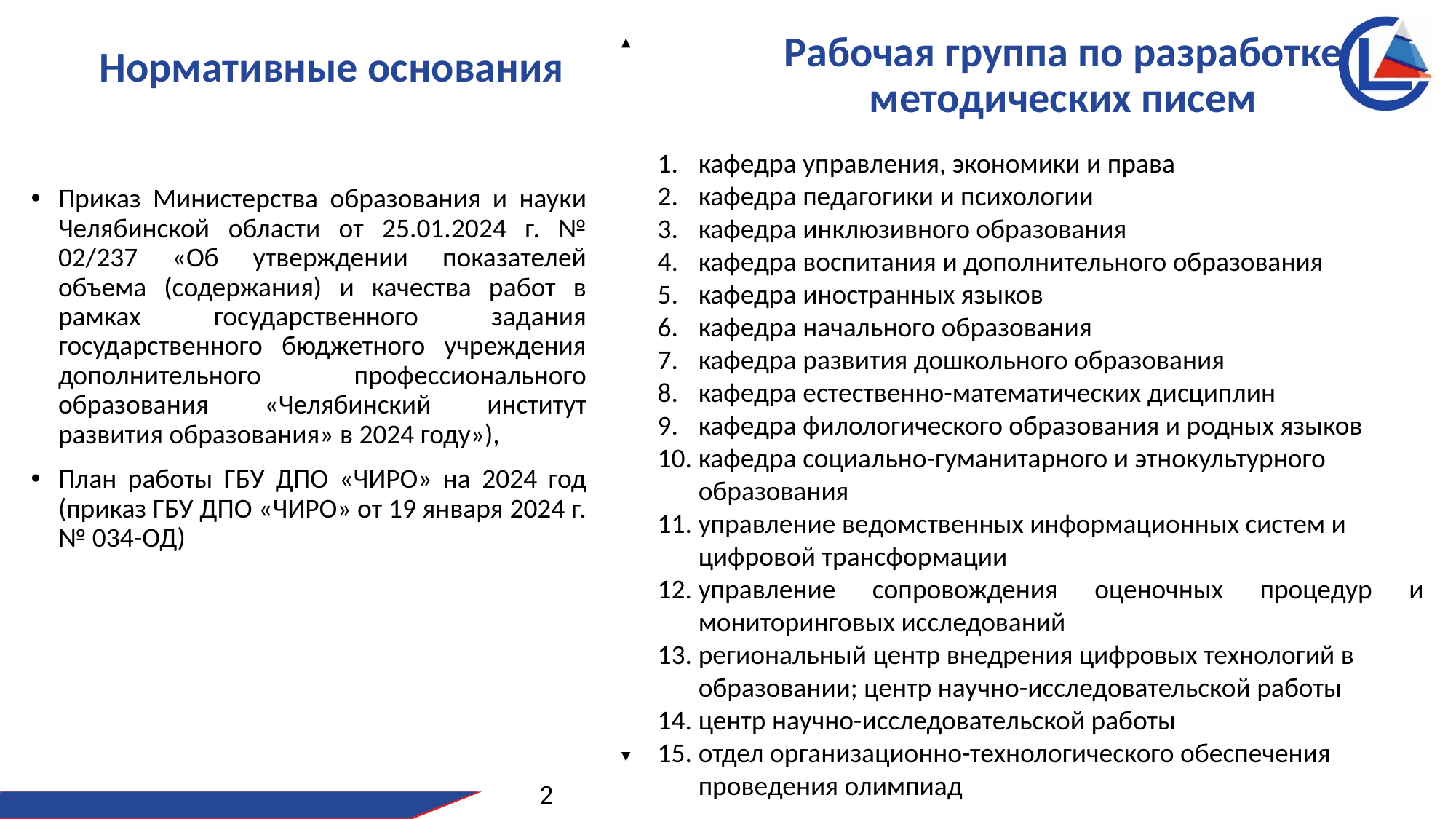

Нормативные основания
Рабочая группа по разработке методических писем
кафедра управления, экономики и права
кафедра педагогики и психологии
кафедра инклюзивного образования
кафедра воспитания и дополнительного образования
кафедра иностранных языков
кафедра начального образования
кафедра развития дошкольного образования
кафедра естественно-математических дисциплин
кафедра филологического образования и родных языков
кафедра социально-гуманитарного и этнокультурного образования
управление ведомственных информационных систем и цифровой трансформации
управление сопровождения оценочных процедур и мониторинговых исследований
региональный центр внедрения цифровых технологий в образовании; центр научно-исследовательской работы
центр научно-исследовательской работы
отдел организационно-технологического обеспечения проведения олимпиад
Приказ Министерства образования и науки Челябинской области от 25.01.2024 г. № 02/237 «Об утверждении показателей объема (содержания) и качества работ в рамках государственного задания государственного бюджетного учреждения дополнительного профессионального образования «Челябинский институт развития образования» в 2024 году»),
План работы ГБУ ДПО «ЧИРО» на 2024 год (приказ ГБУ ДПО «ЧИРО» от 19 января 2024 г. № 034-ОД)
2